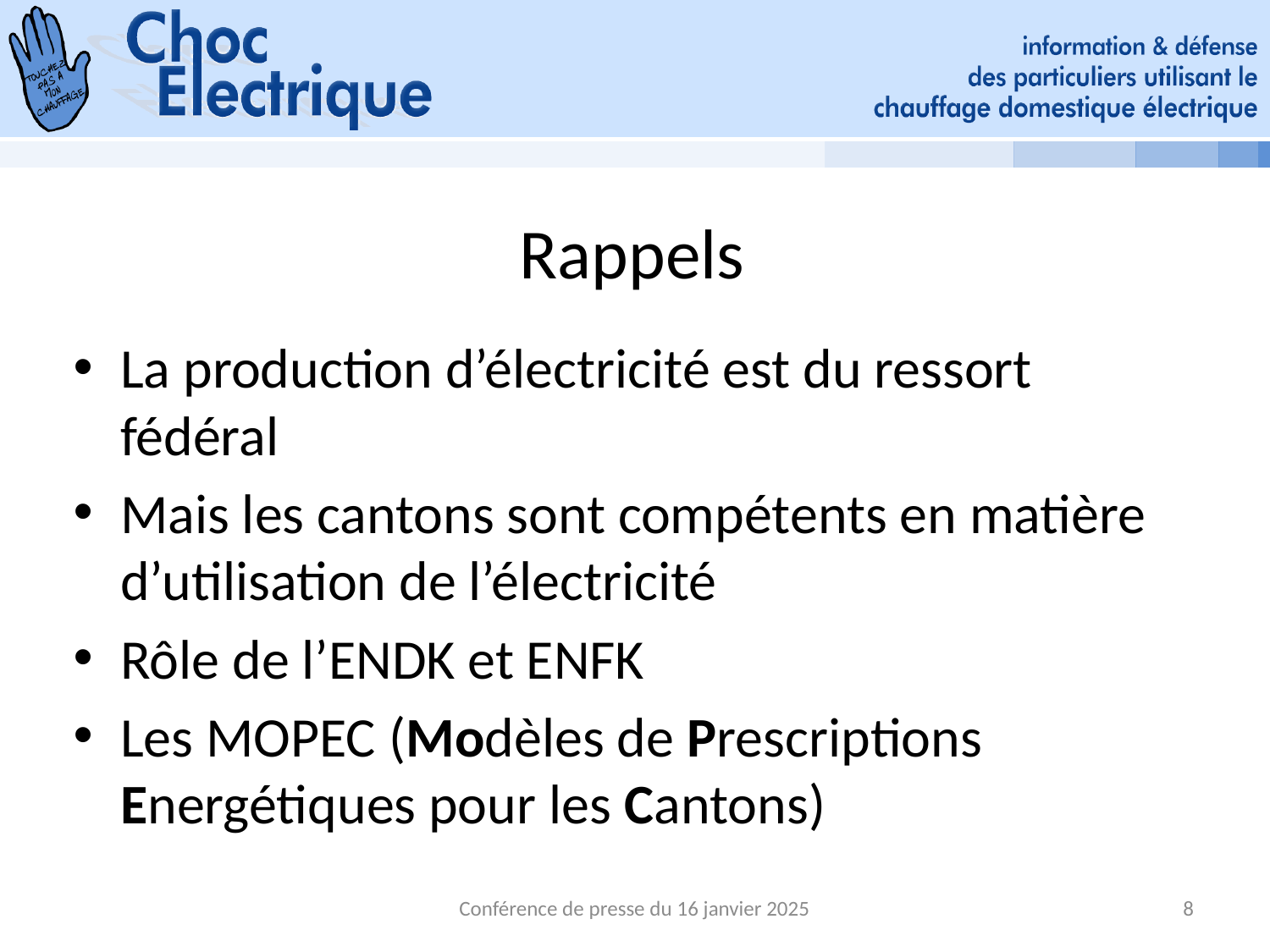

# Rappels
La production d’électricité est du ressort fédéral
Mais les cantons sont compétents en matière d’utilisation de l’électricité
Rôle de l’ENDK et ENFK
Les MOPEC (Modèles de Prescriptions Energétiques pour les Cantons)

Conférence de presse du 16 janvier 2025
8